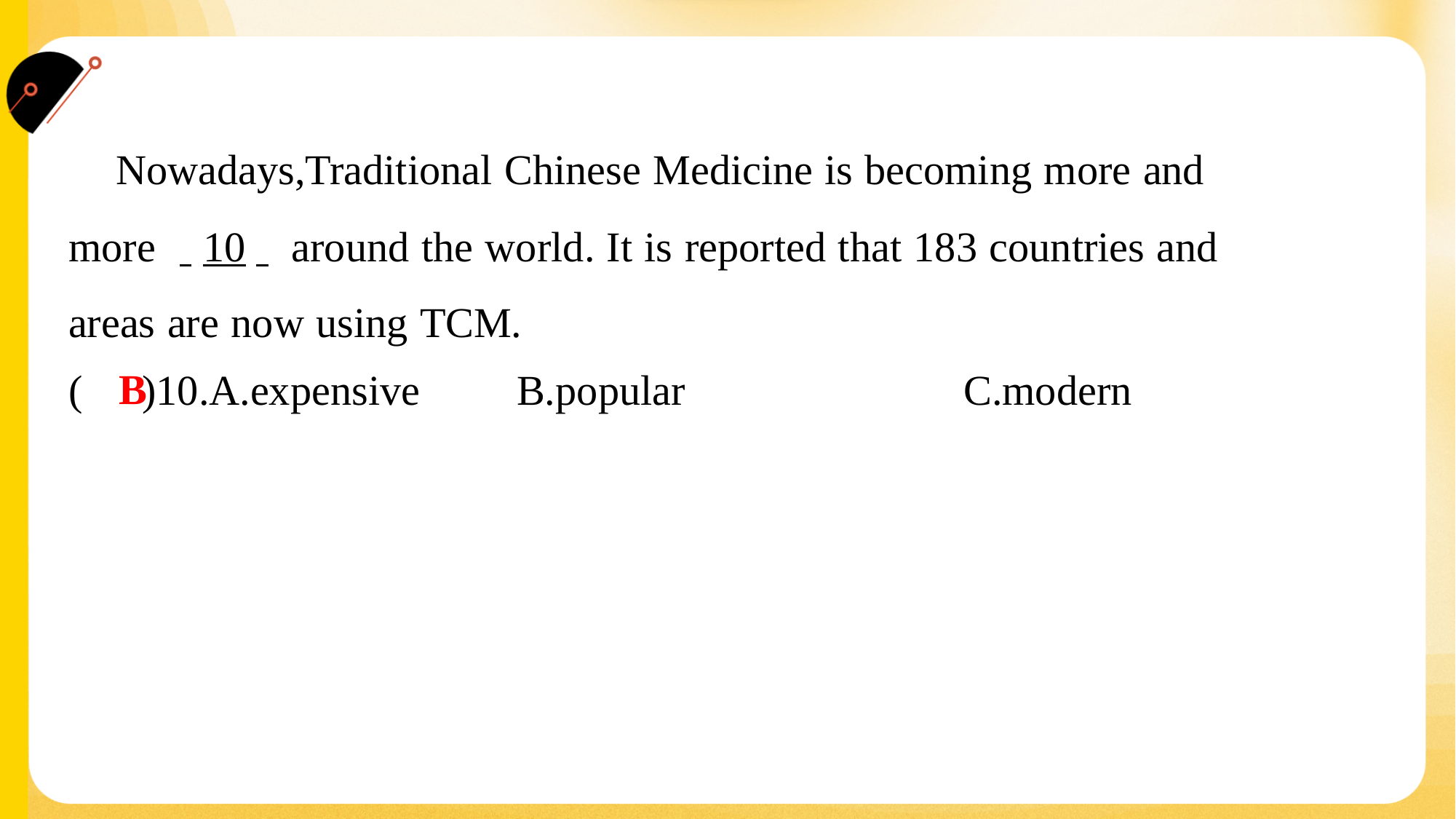

Nowadays,Traditional Chinese Medicine is becoming more and
more . .10. . around the world. It is reported that 183 countries and
areas are now using TCM.#3
B
(     )10.A.expensive	B.popular	C.modern